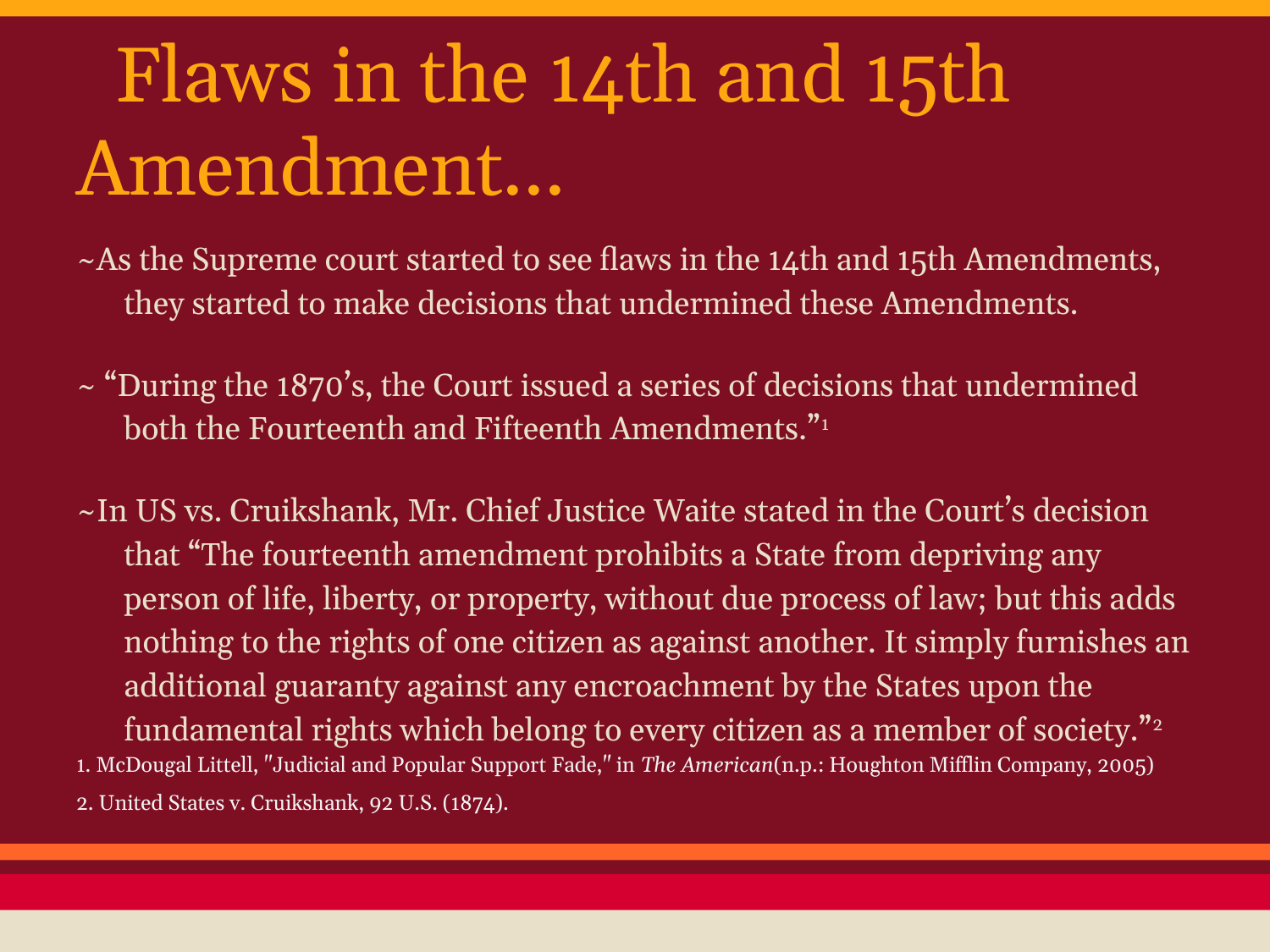

# Flaws in the 14th and 15th Amendment...
~As the Supreme court started to see flaws in the 14th and 15th Amendments, they started to make decisions that undermined these Amendments.

~ “During the 1870’s, the Court issued a series of decisions that undermined both the Fourteenth and Fifteenth Amendments.”1

~In US vs. Cruikshank, Mr. Chief Justice Waite stated in the Court’s decision that “The fourteenth amendment prohibits a State from depriving any person of life, liberty, or property, without due process of law; but this adds nothing to the rights of one citizen as against another. It simply furnishes an additional guaranty against any encroachment by the States upon the fundamental rights which belong to every citizen as a member of society.”2
1. McDougal Littell, "Judicial and Popular Support Fade," in The American(n.p.: Houghton Mifflin Company, 2005)
2. United States v. Cruikshank, 92 U.S. (1874).